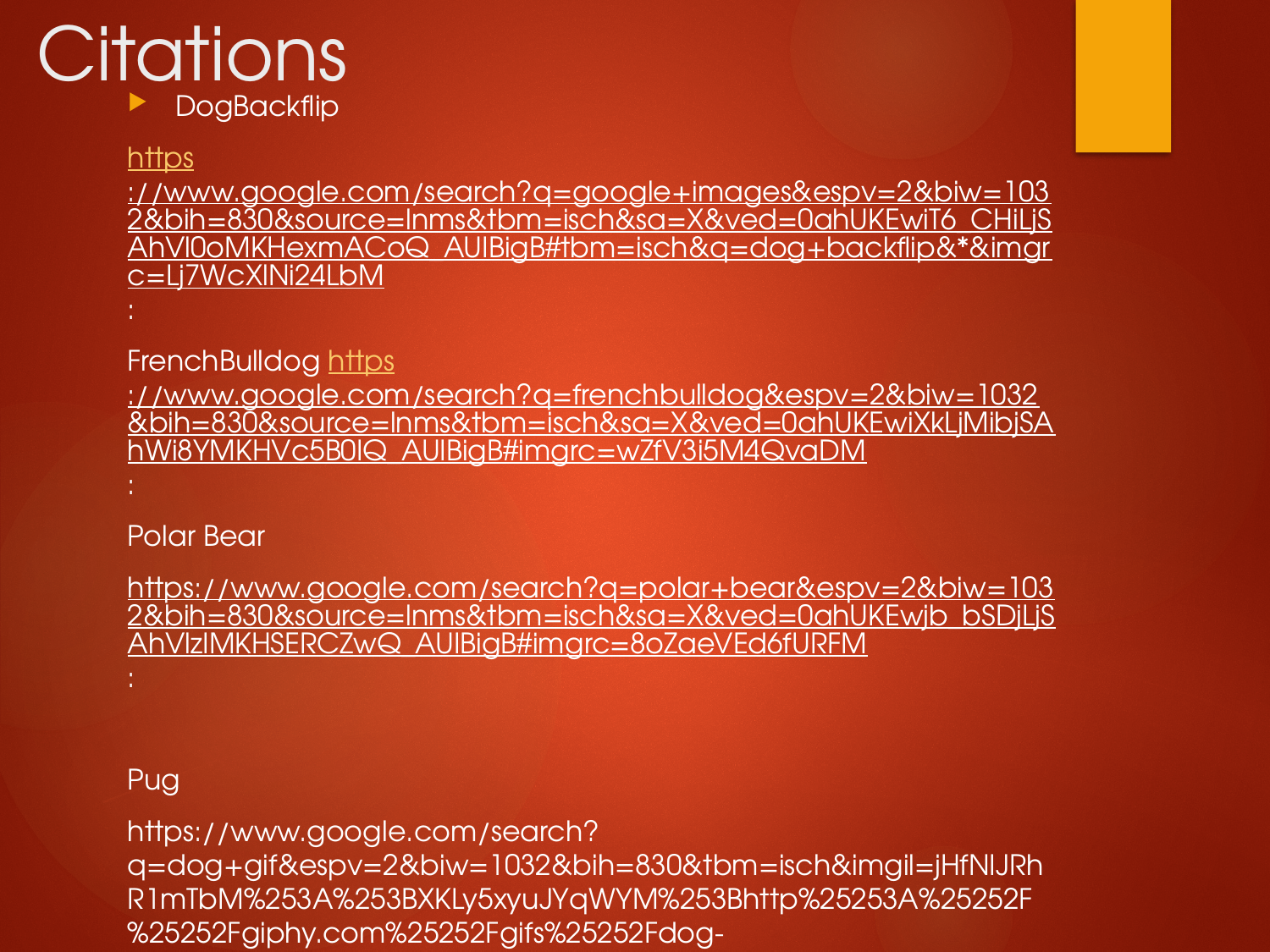

# Citations
DogBackflip
https://www.google.com/search?q=google+images&espv=2&biw=1032&bih=830&source=lnms&tbm=isch&sa=X&ved=0ahUKEwiT6_CHiLjSAhVl0oMKHexmACoQ_AUIBigB#tbm=isch&q=dog+backflip&*&imgrc=Lj7WcXlNi24LbM:
FrenchBulldog https://www.google.com/search?q=frenchbulldog&espv=2&biw=1032&bih=830&source=lnms&tbm=isch&sa=X&ved=0ahUKEwiXkLjMibjSAhWi8YMKHVc5B0IQ_AUIBigB#imgrc=wZfV3i5M4QvaDM:
Polar Bear
https://www.google.com/search?q=polar+bear&espv=2&biw=1032&bih=830&source=lnms&tbm=isch&sa=X&ved=0ahUKEwjb_bSDjLjSAhVlzIMKHSERCZwQ_AUIBigB#imgrc=8oZaeVEd6fURFM:

Pug
https://www.google.com/search?q=dog+gif&espv=2&biw=1032&bih=830&tbm=isch&imgil=jHfNIJRhR1mTbM%253A%253BXKLy5xyuJYqWYM%253Bhttp%25253A%25252F%25252Fgiphy.com%25252Fgifs%25252Fdog-cWKovZswJIEqA&source=iu&pf=m&fir=jHfNIJRhR1mTbM%253A%252CXKLy5xyuJYqWYM%252C_&usg=__vP0nqWy-3n2JAIAONLSBMiRQSQo%3D&ved=0ahUKEwig16KujLjSAhUMzoMKHQM0A3EQyjcIMw&ei=8DS4WKCfFoycjwSD6IyIBw#imgrc=jHfNIJRhR1mTbM: